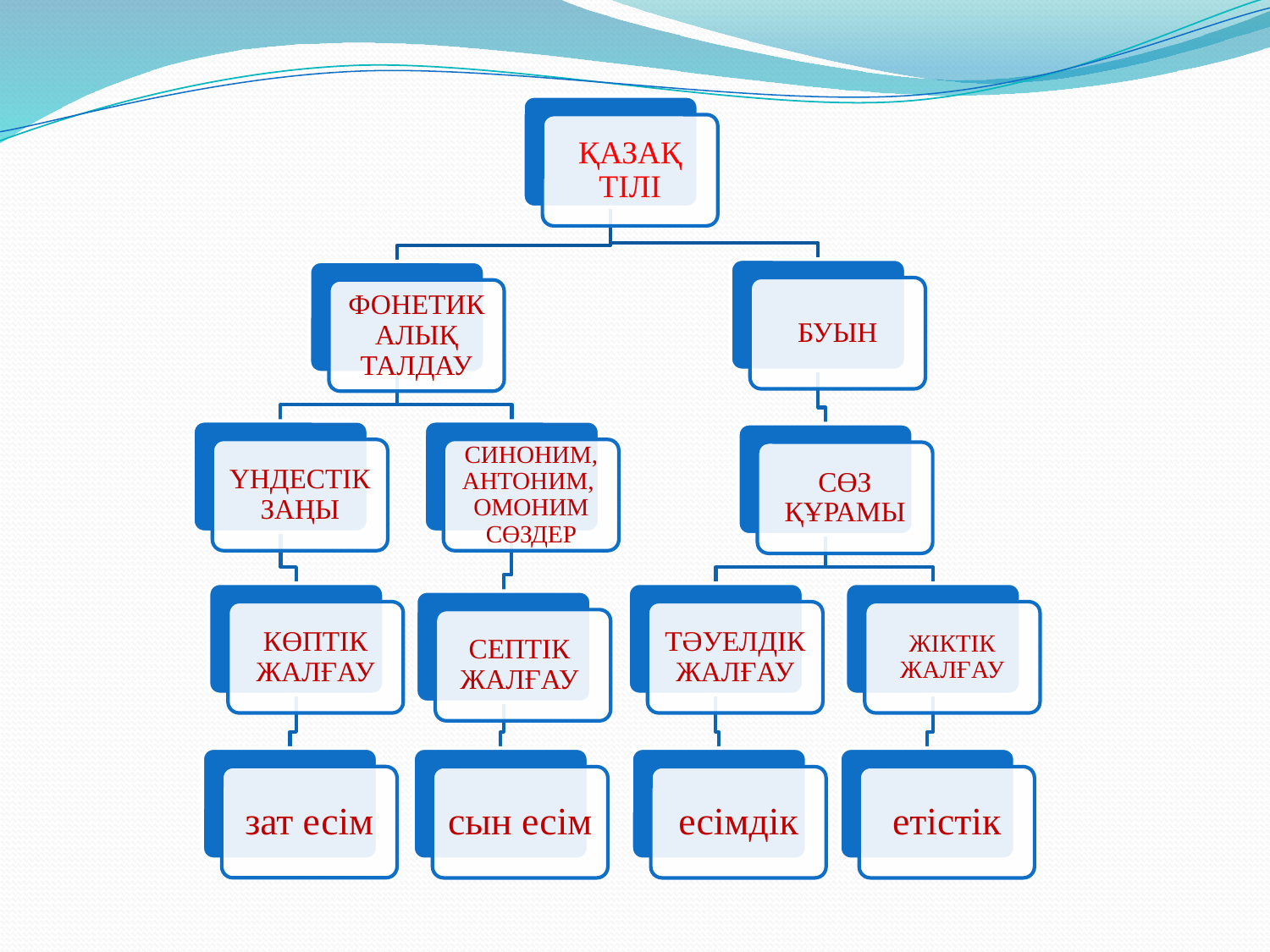

қазақ тілі
фонетикалық талдау
үндестік заңы
көптік жалғау
зат есім
синоним, антоним,  омоним сөздер
септік  жалғау
сын есім
буын
сөз құрамы
тәуелдік жалғау
есімдік
жіктік жалғау
етістік